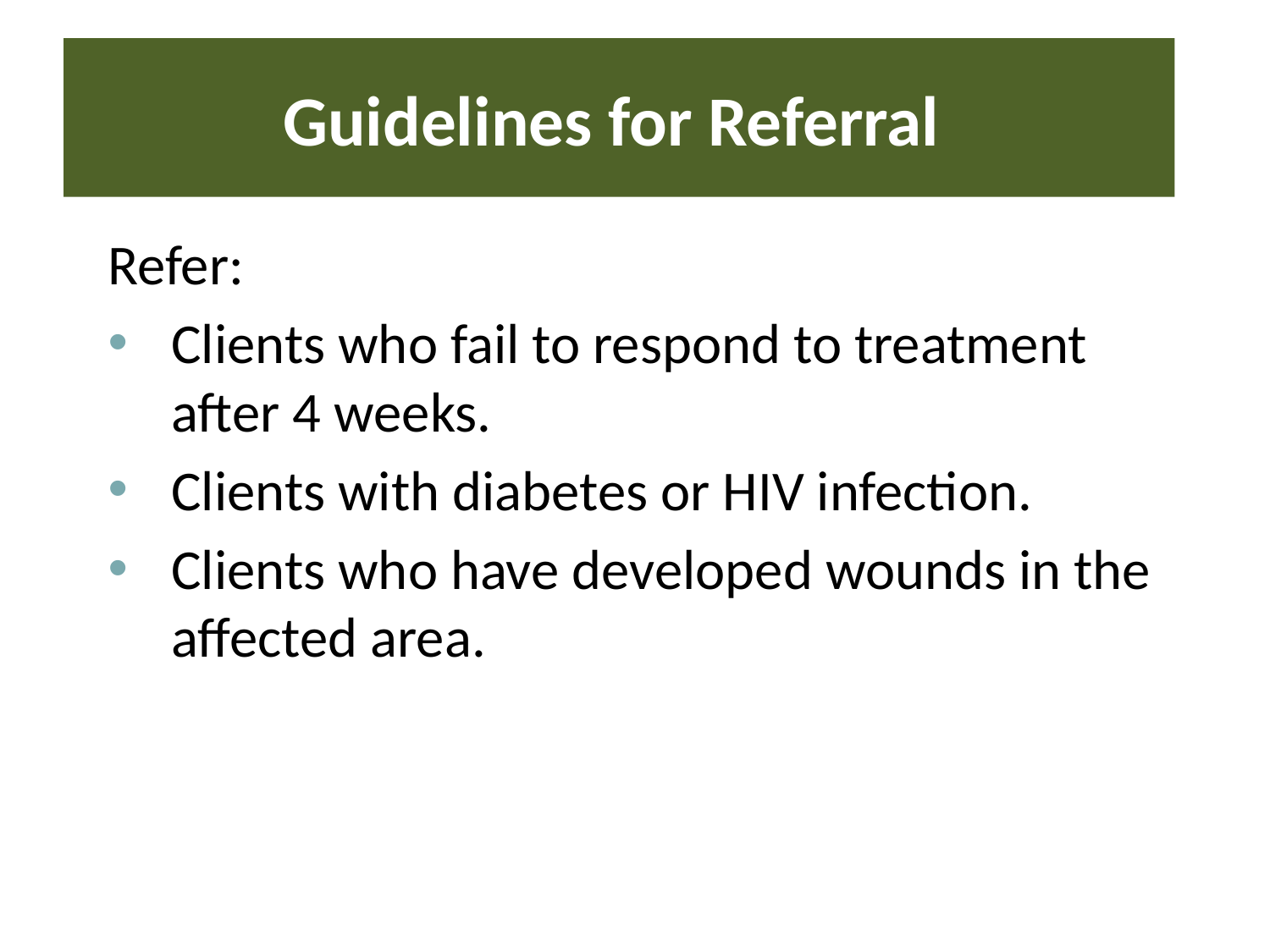

# Guidelines for Referral
Refer:
Clients who fail to respond to treatment after 4 weeks.
Clients with diabetes or HIV infection.
Clients who have developed wounds in the affected area.